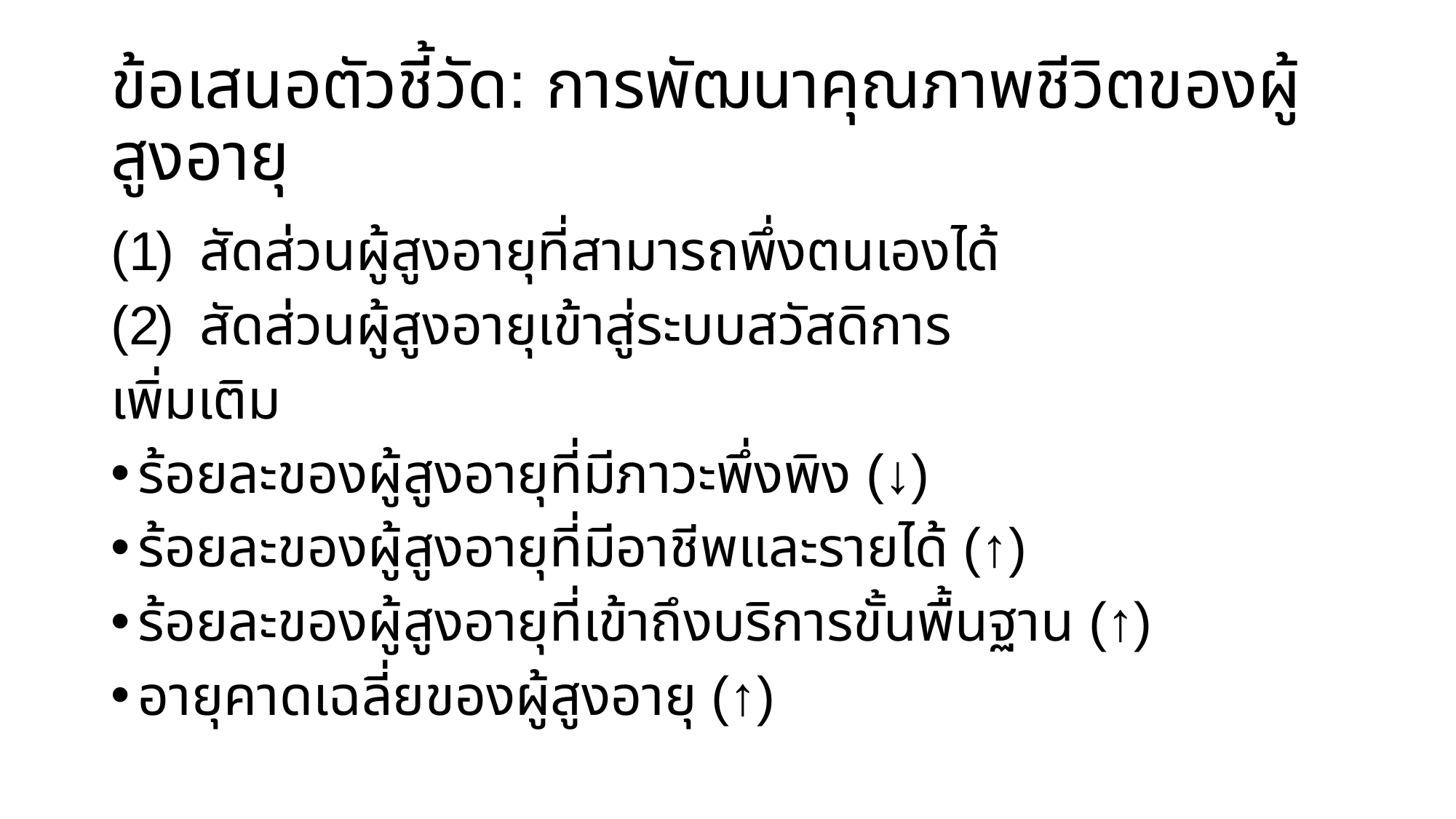

# ข้อเสนอตัวชี้วัด: การพัฒนาคุณภาพชีวิตของผู้สูงอายุ
สัดส่วนผู้สูงอายุที่สามารถพึ่งตนเองได้
สัดส่วนผู้สูงอายุเข้าสู่ระบบสวัสดิการ
เพิ่มเติม
ร้อยละของผู้สูงอายุที่มีภาวะพึ่งพิง (↓)
ร้อยละของผู้สูงอายุที่มีอาชีพและรายได้ (↑)
ร้อยละของผู้สูงอายุที่เข้าถึงบริการขั้นพื้นฐาน (↑)
อายุคาดเฉลี่ยของผู้สูงอายุ (↑)